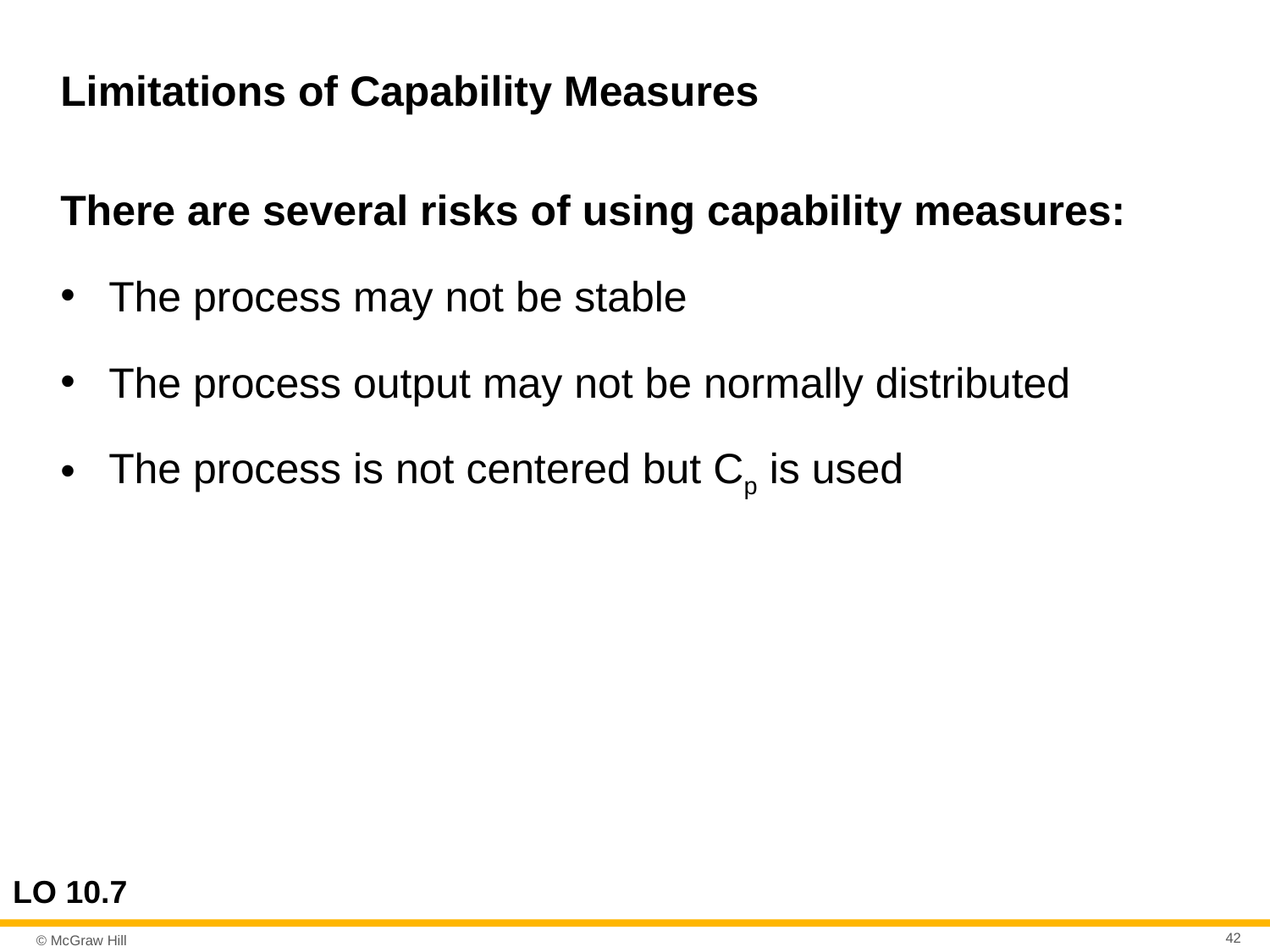

# Limitations of Capability Measures
There are several risks of using capability measures:
The process may not be stable
The process output may not be normally distributed
The process is not centered but Cp is used
LO 10.7